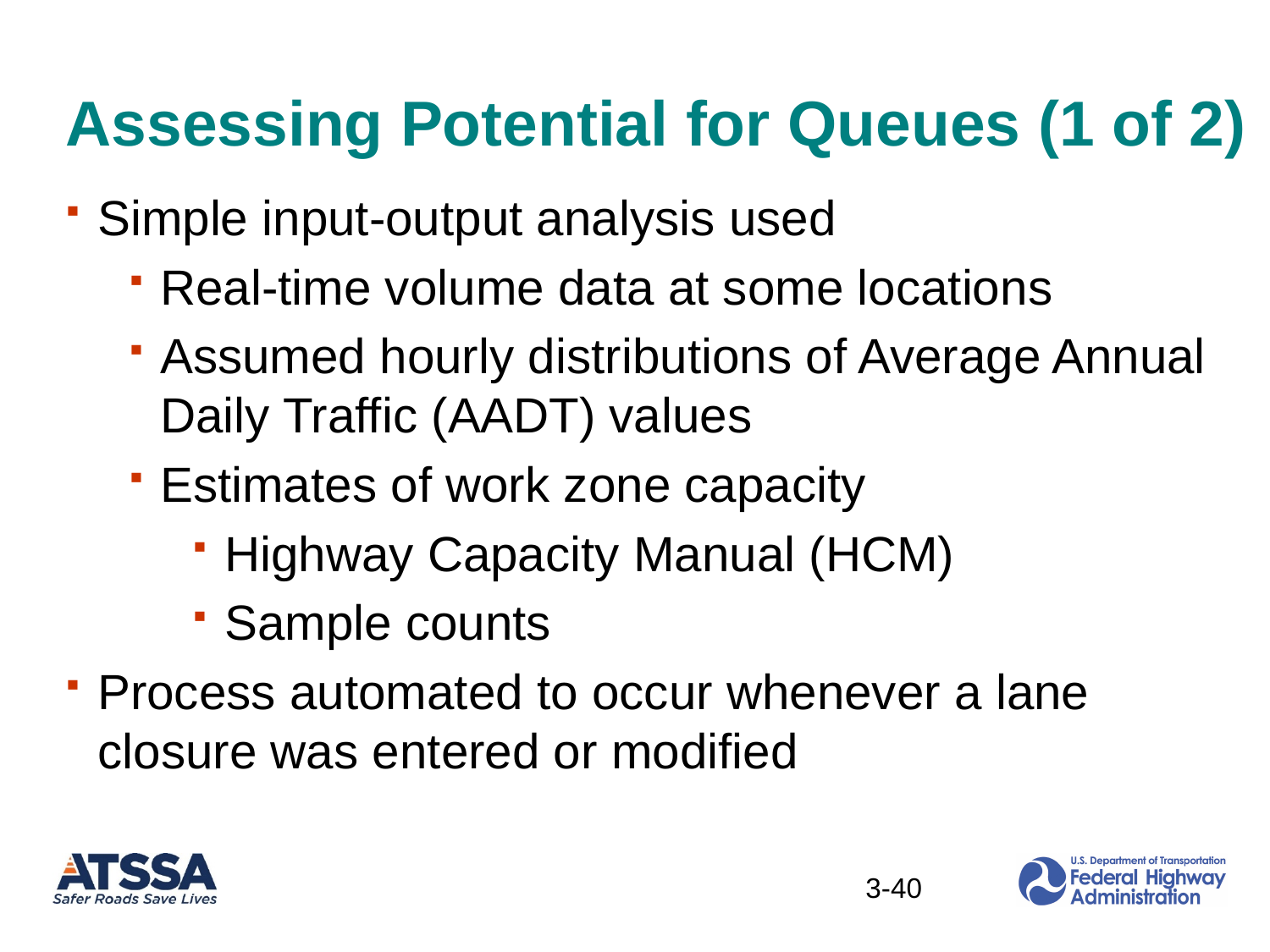

# Assessing Potential for Queues (1 of 2)
Simple input-output analysis used
Real-time volume data at some locations
Assumed hourly distributions of Average Annual Daily Traffic (AADT) values
Estimates of work zone capacity
Highway Capacity Manual (HCM)
Sample counts
Process automated to occur whenever a lane closure was entered or modified